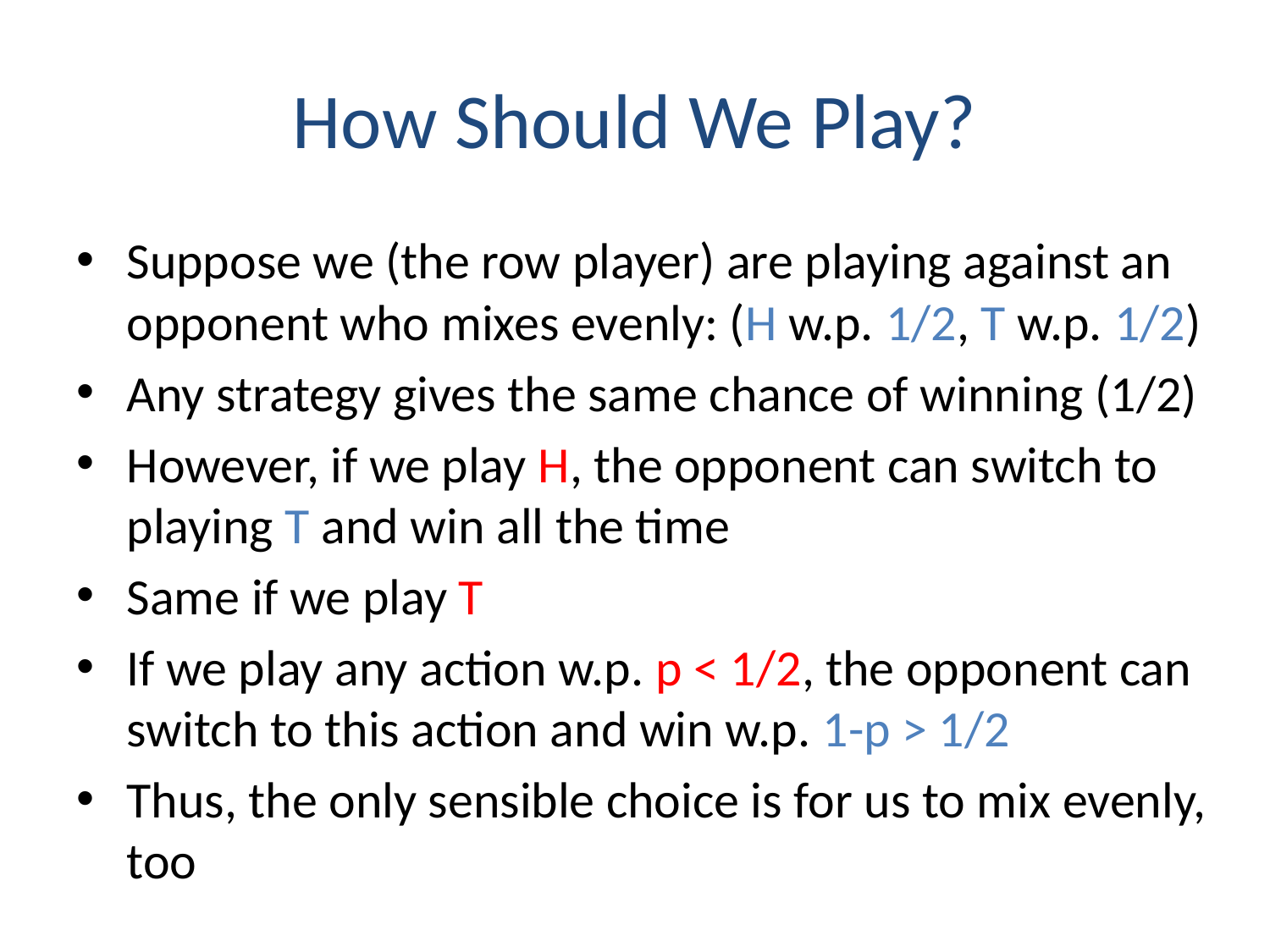

# How Should We Play?
Suppose we (the row player) are playing against an opponent who mixes evenly: (H w.p. 1/2, T w.p. 1/2)
Any strategy gives the same chance of winning (1/2)
However, if we play H, the opponent can switch to playing T and win all the time
Same if we play T
If we play any action w.p. p < 1/2, the opponent can switch to this action and win w.p. 1-p > 1/2
Thus, the only sensible choice is for us to mix evenly, too